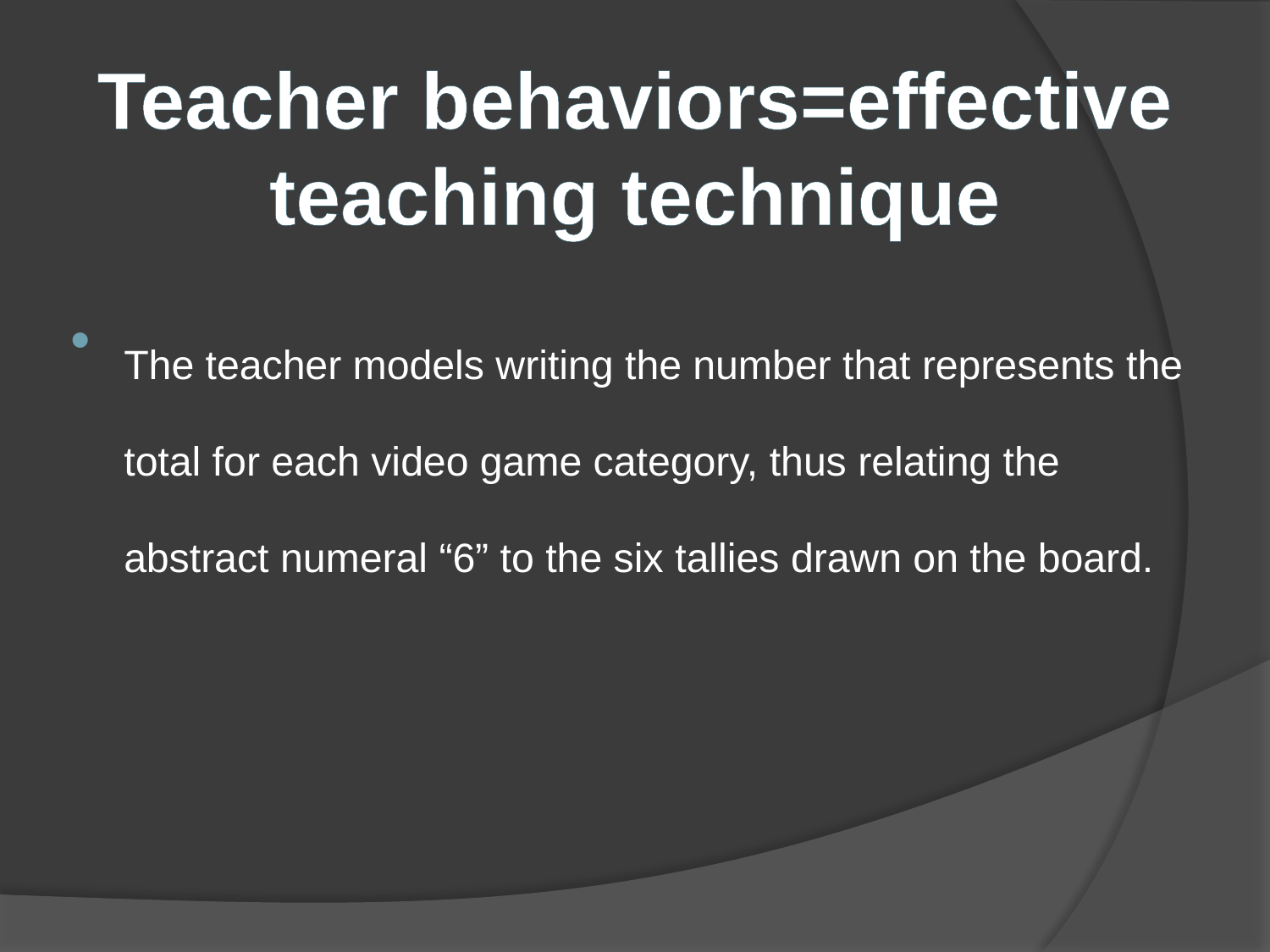

# Teacher behaviors=effective teaching technique
The teacher models writing the number that represents the total for each video game category, thus relating the abstract numeral “6” to the six tallies drawn on the board.